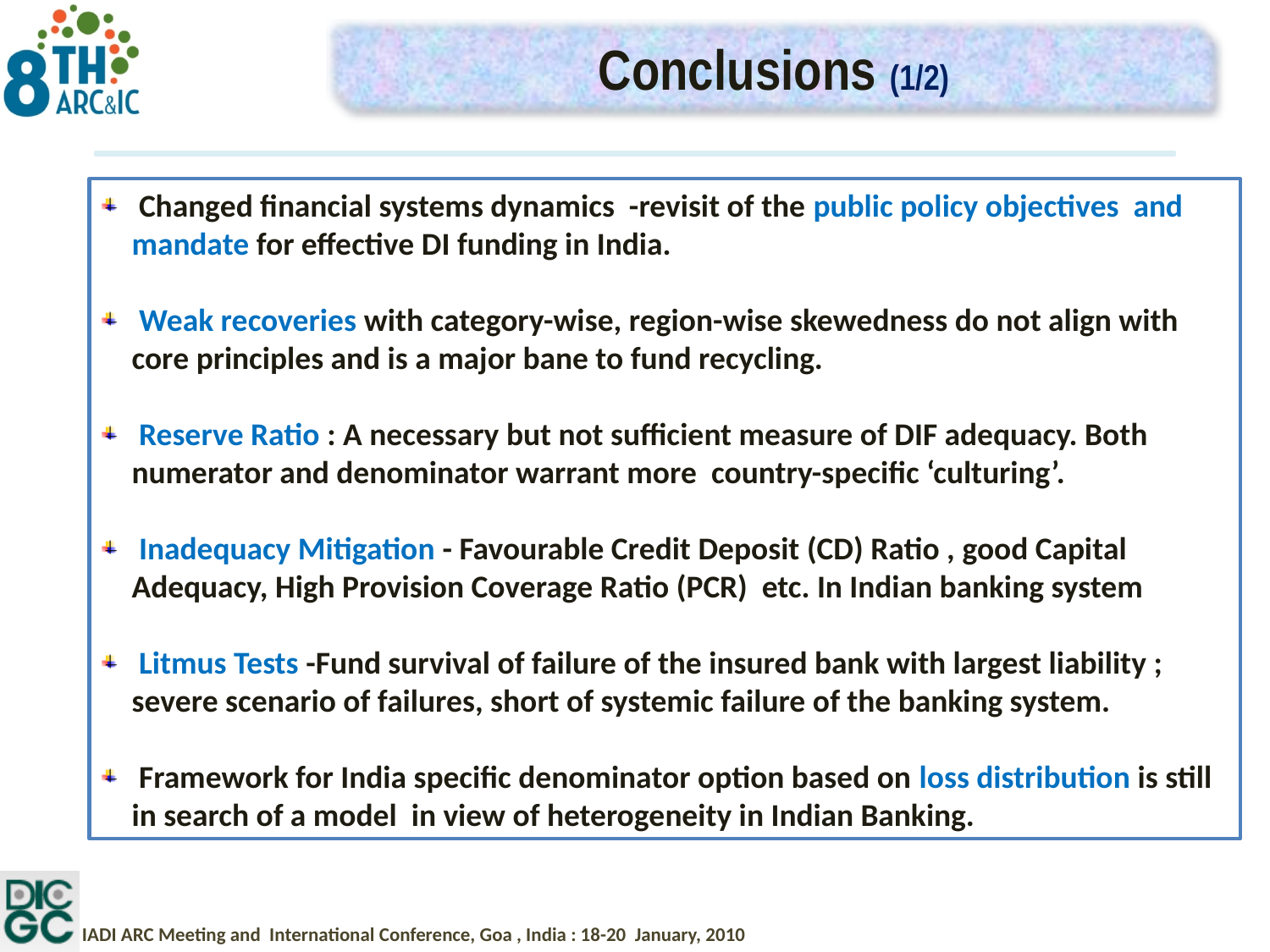

Conclusions (1/2)

 Changed financial systems dynamics  -revisit of the public policy objectives  and mandate for effective DI funding in India.

 Weak recoveries with category-wise, region-wise skewedness do not align with core principles and is a major bane to fund recycling.

 Reserve Ratio : A necessary but not sufficient measure of DIF adequacy. Both numerator and denominator warrant more  country-specific ‘culturing’.

 Inadequacy Mitigation - Favourable Credit Deposit (CD) Ratio , good Capital Adequacy, High Provision Coverage Ratio (PCR)  etc. In Indian banking system

 Litmus Tests -Fund survival of failure of the insured bank with largest liability ; severe scenario of failures, short of systemic failure of the banking system.

 Framework for India specific denominator option based on loss distribution is still in search of a model  in view of heterogeneity in Indian Banking.